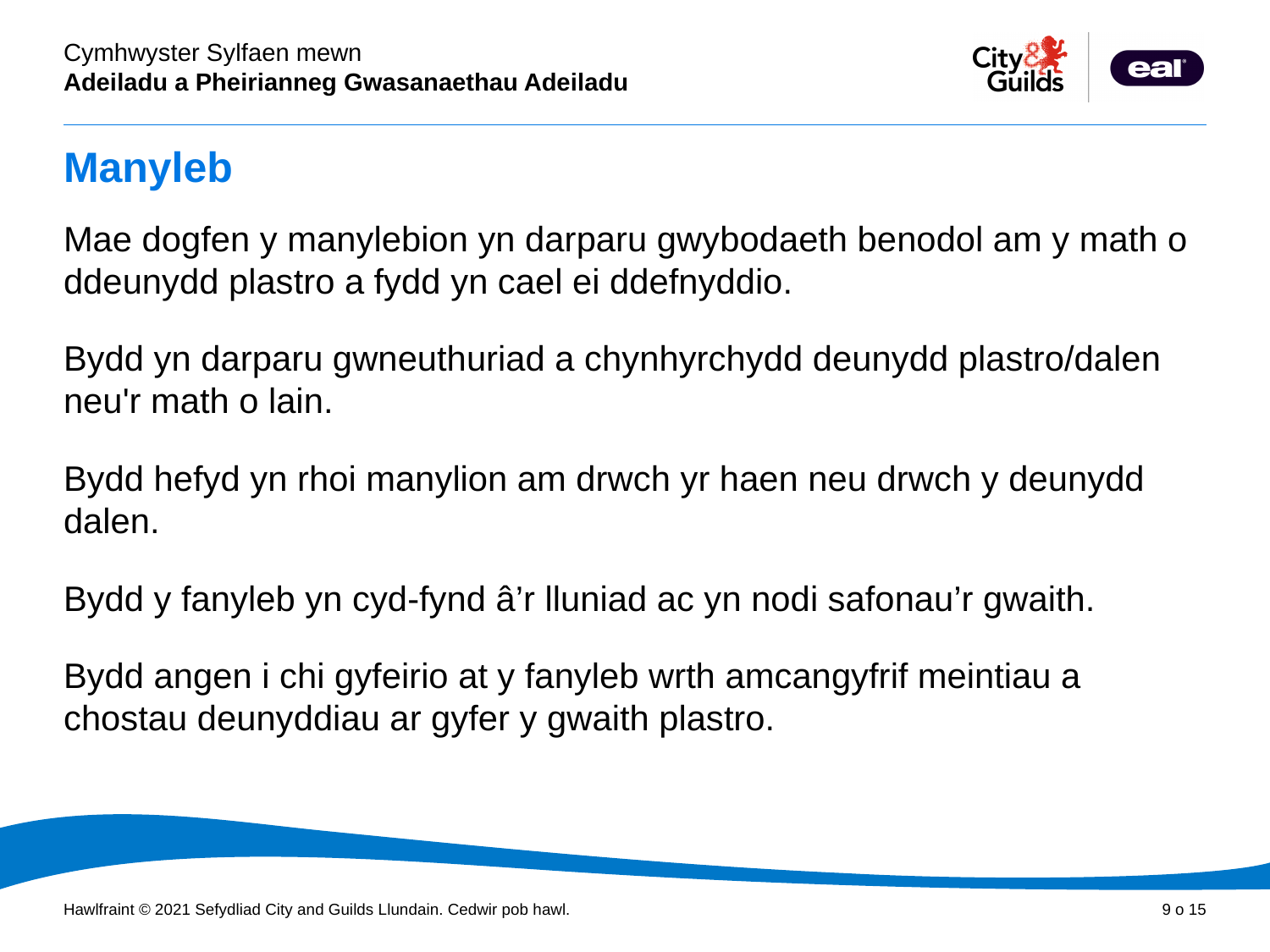

# Manyleb
Mae dogfen y manylebion yn darparu gwybodaeth benodol am y math o ddeunydd plastro a fydd yn cael ei ddefnyddio.
Bydd yn darparu gwneuthuriad a chynhyrchydd deunydd plastro/dalen neu'r math o lain.
Bydd hefyd yn rhoi manylion am drwch yr haen neu drwch y deunydd dalen.
Bydd y fanyleb yn cyd-fynd â’r lluniad ac yn nodi safonau’r gwaith.
Bydd angen i chi gyfeirio at y fanyleb wrth amcangyfrif meintiau a chostau deunyddiau ar gyfer y gwaith plastro.